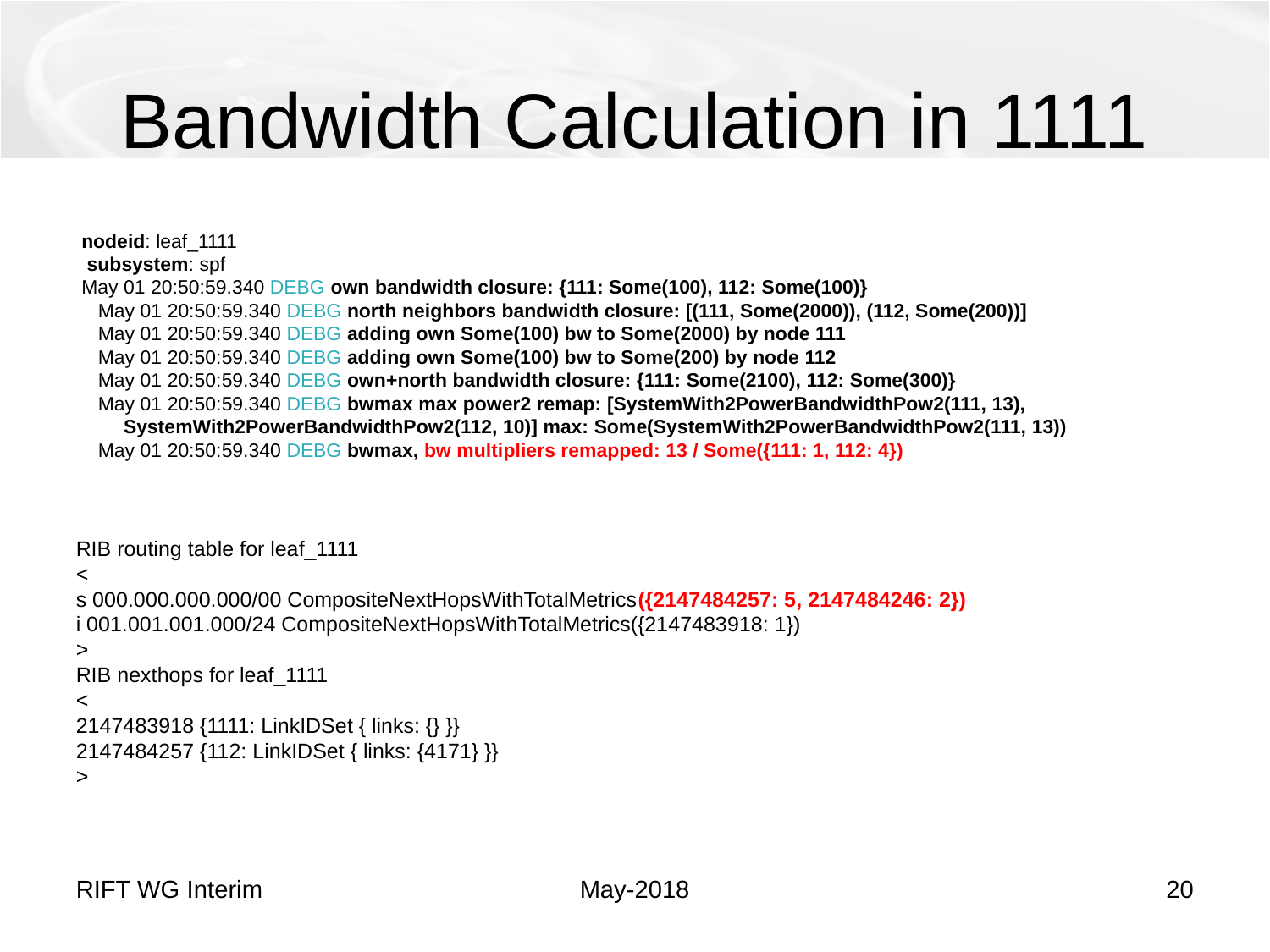

# Bandwidth Calculation in 1111
 nodeid: leaf_1111
  subsystem: spf
 May 01 20:50:59.340 DEBG own bandwidth closure: {111: Some(100), 112: Some(100)}
    May 01 20:50:59.340 DEBG north neighbors bandwidth closure: [(111, Some(2000)), (112, Some(200))]
    May 01 20:50:59.340 DEBG adding own Some(100) bw to Some(2000) by node 111
    May 01 20:50:59.340 DEBG adding own Some(100) bw to Some(200) by node 112
    May 01 20:50:59.340 DEBG own+north bandwidth closure: {111: Some(2100), 112: Some(300)}
    May 01 20:50:59.340 DEBG bwmax max power2 remap: [SystemWith2PowerBandwidthPow2(111, 13), SystemWith2PowerBandwidthPow2(112, 10)] max: Some(SystemWith2PowerBandwidthPow2(111, 13))
    May 01 20:50:59.340 DEBG bwmax, bw multipliers remapped: 13 / Some({111: 1, 112: 4})

RIB routing table for leaf_1111
<
s 000.000.000.000/00 CompositeNextHopsWithTotalMetrics({2147484257: 5, 2147484246: 2})
i 001.001.001.000/24 CompositeNextHopsWithTotalMetrics({2147483918: 1})
>
RIB nexthops for leaf_1111
<
2147483918 {1111: LinkIDSet { links: {} }}
2147484257 {112: LinkIDSet { links: {4171} }}
>
RIFT WG Interim
May-2018
20